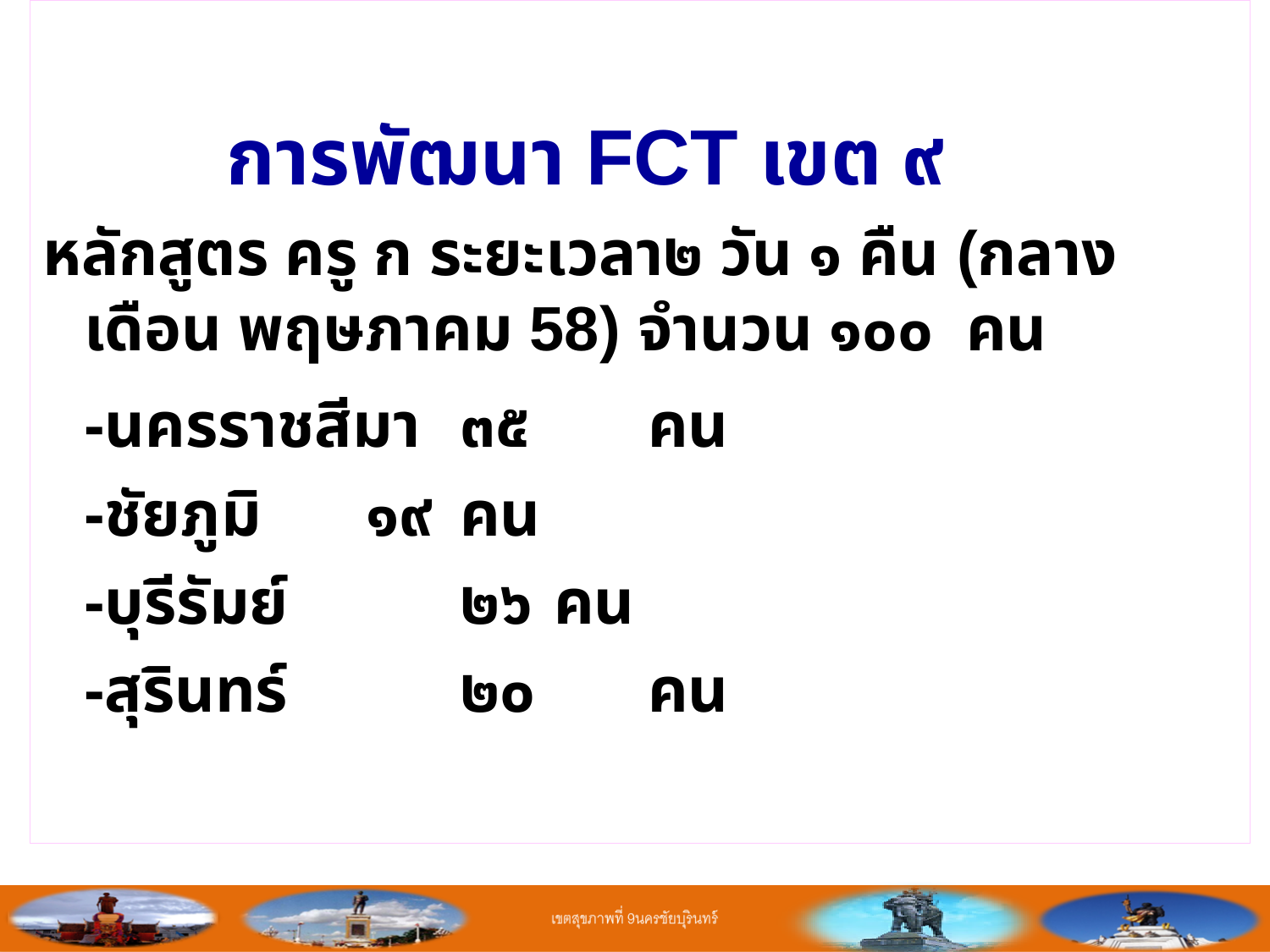

การพัฒนา FCT เขต ๙
หลักสูตร ครู ก ระยะเวลา๒ วัน ๑ คืน (กลางเดือน พฤษภาคม 58) จำนวน ๑๐๐  คน
		-นครราชสีมา  		๓๕   		คน
		-ชัยภูมิ		 	๑๙		คน
		-บุรีรัมย์	 		๒๖		คน
		-สุรินทร์		 	๒๐  		คน